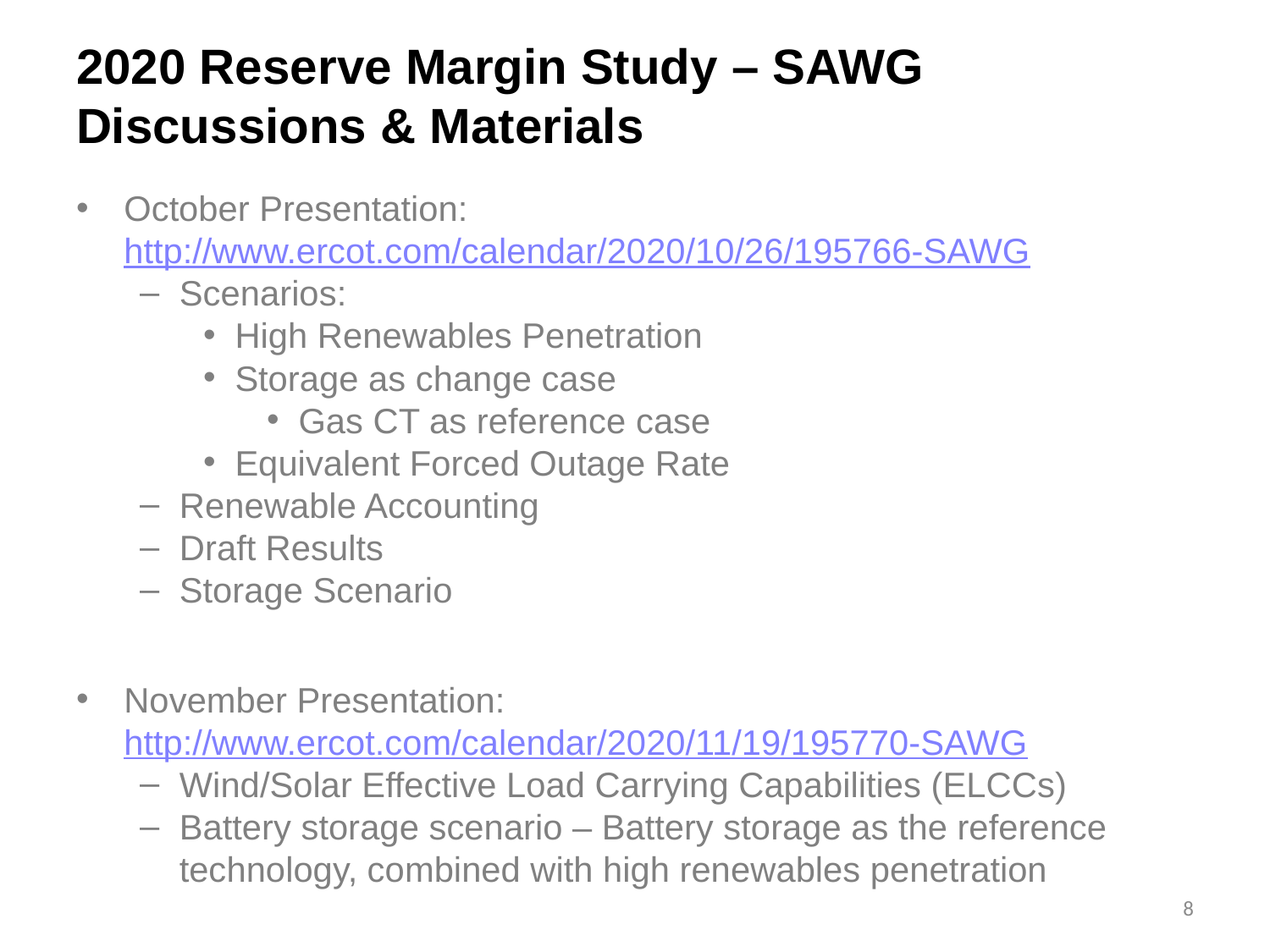

# 2020 Reserve Margin Study – SAWG Discussions & Materials
October Presentation: http://www.ercot.com/calendar/2020/10/26/195766-SAWG
Scenarios:
High Renewables Penetration
Storage as change case
Gas CT as reference case
Equivalent Forced Outage Rate
Renewable Accounting
Draft Results
Storage Scenario

November Presentation: http://www.ercot.com/calendar/2020/11/19/195770-SAWG
Wind/Solar Effective Load Carrying Capabilities (ELCCs)
Battery storage scenario – Battery storage as the reference technology, combined with high renewables penetration

8